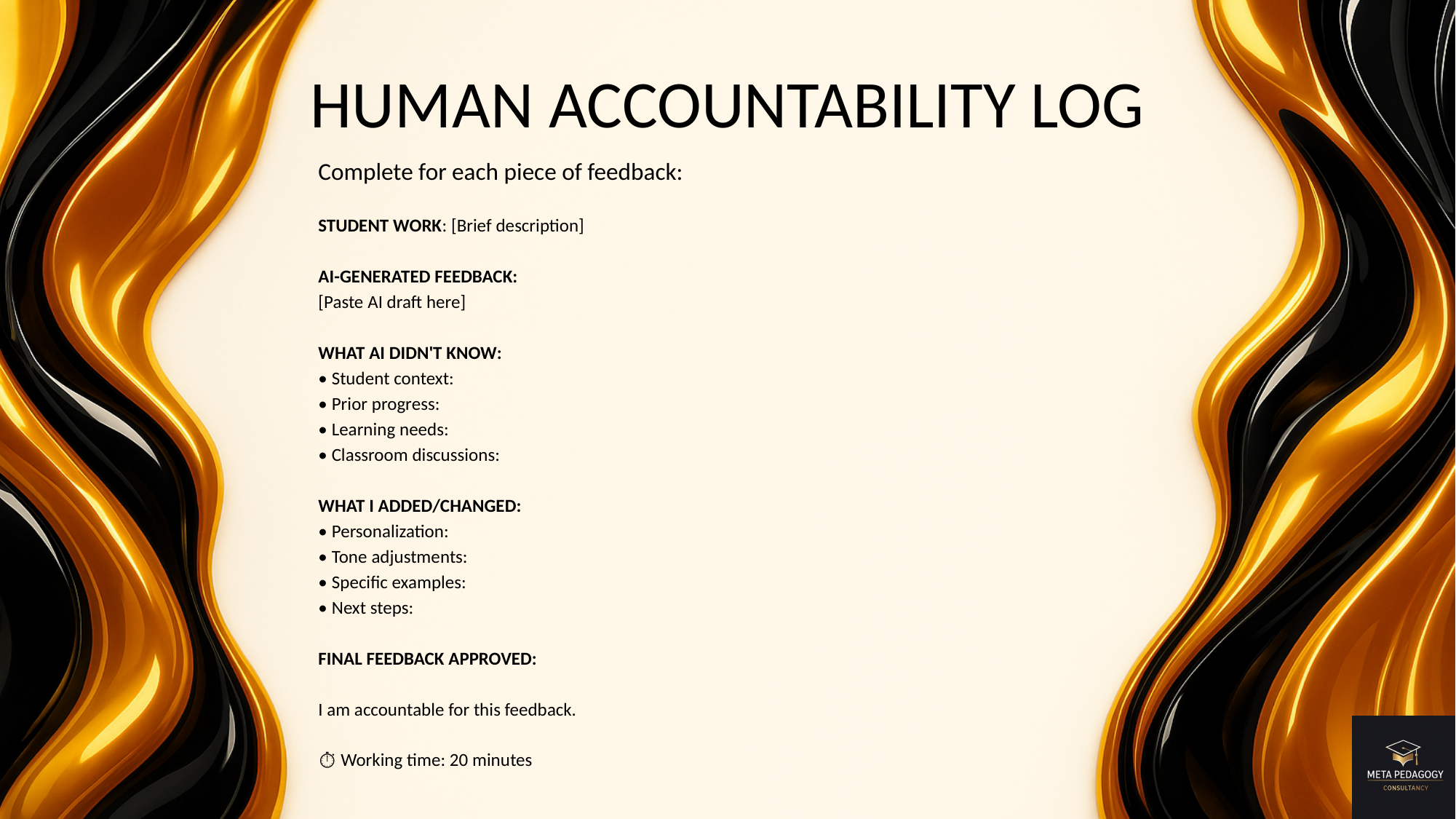

# HUMAN ACCOUNTABILITY LOG
Complete for each piece of feedback:

STUDENT WORK: [Brief description]

AI-GENERATED FEEDBACK:
[Paste AI draft here]

WHAT AI DIDN'T KNOW:
• Student context:
• Prior progress:
• Learning needs:
• Classroom discussions:

WHAT I ADDED/CHANGED:
• Personalization:
• Tone adjustments:
• Specific examples:
• Next steps:

FINAL FEEDBACK APPROVED:

I am accountable for this feedback.

⏱️ Working time: 20 minutes